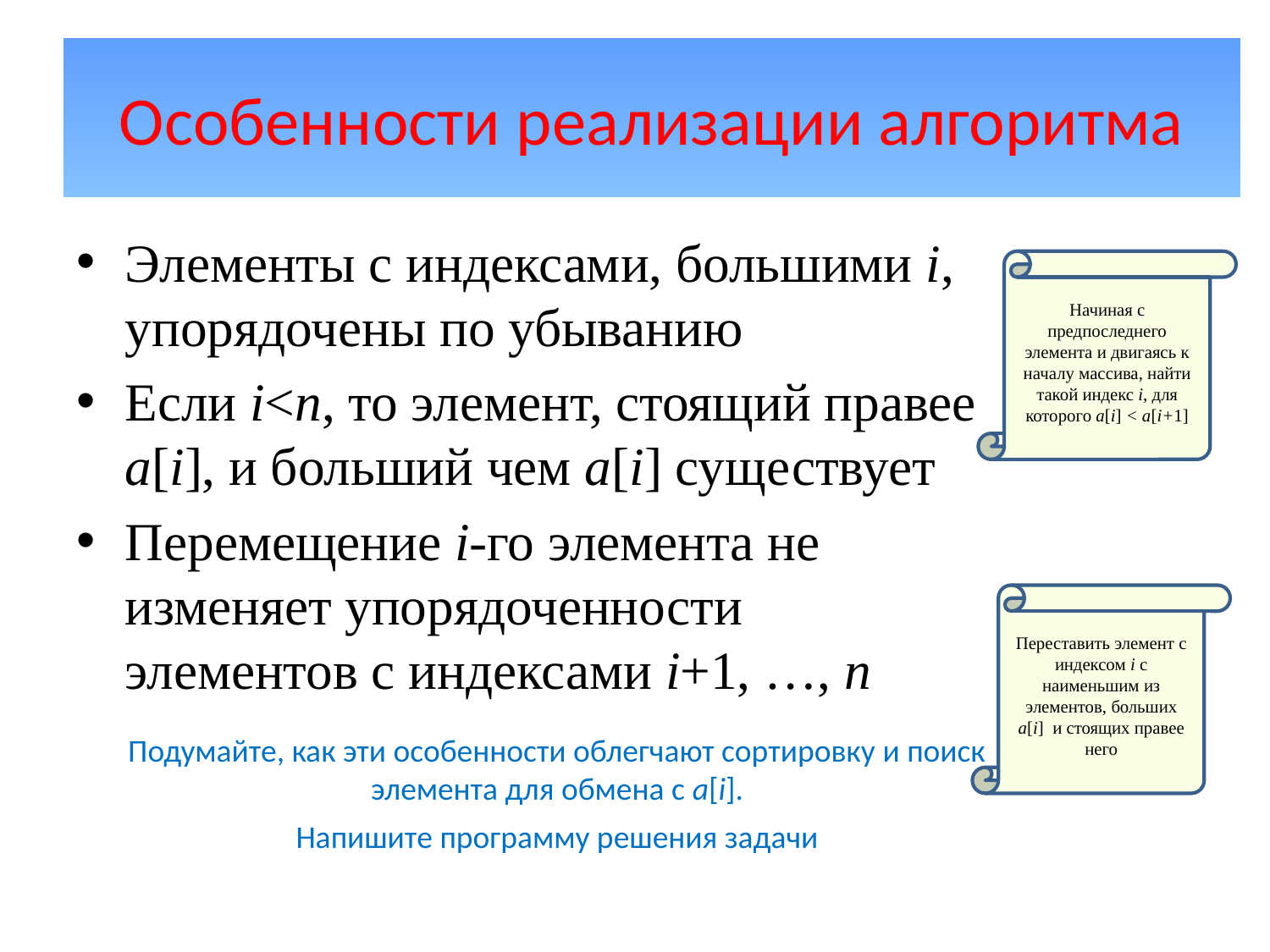

# Особенности реализации алгоритма
Элементы с индексами, большими i, упорядочены по убыванию
Если i<n, то элемент, стоящий правее a[i], и больший чем a[i] существует
Перемещение i-го элемента не изменяет упорядоченности элементов с индексами i+1, …, n
Подумайте, как эти особенности облегчают сортировку и поиск элемента для обмена с a[i].
Напишите программу решения задачи
Начиная с предпоследнего элемента и двигаясь к началу массива, найти такой индекс i, для которого a[i] < a[i+1]
Переставить элемент с индексом i с наименьшим из элементов, больших a[i]  и стоящих правее него